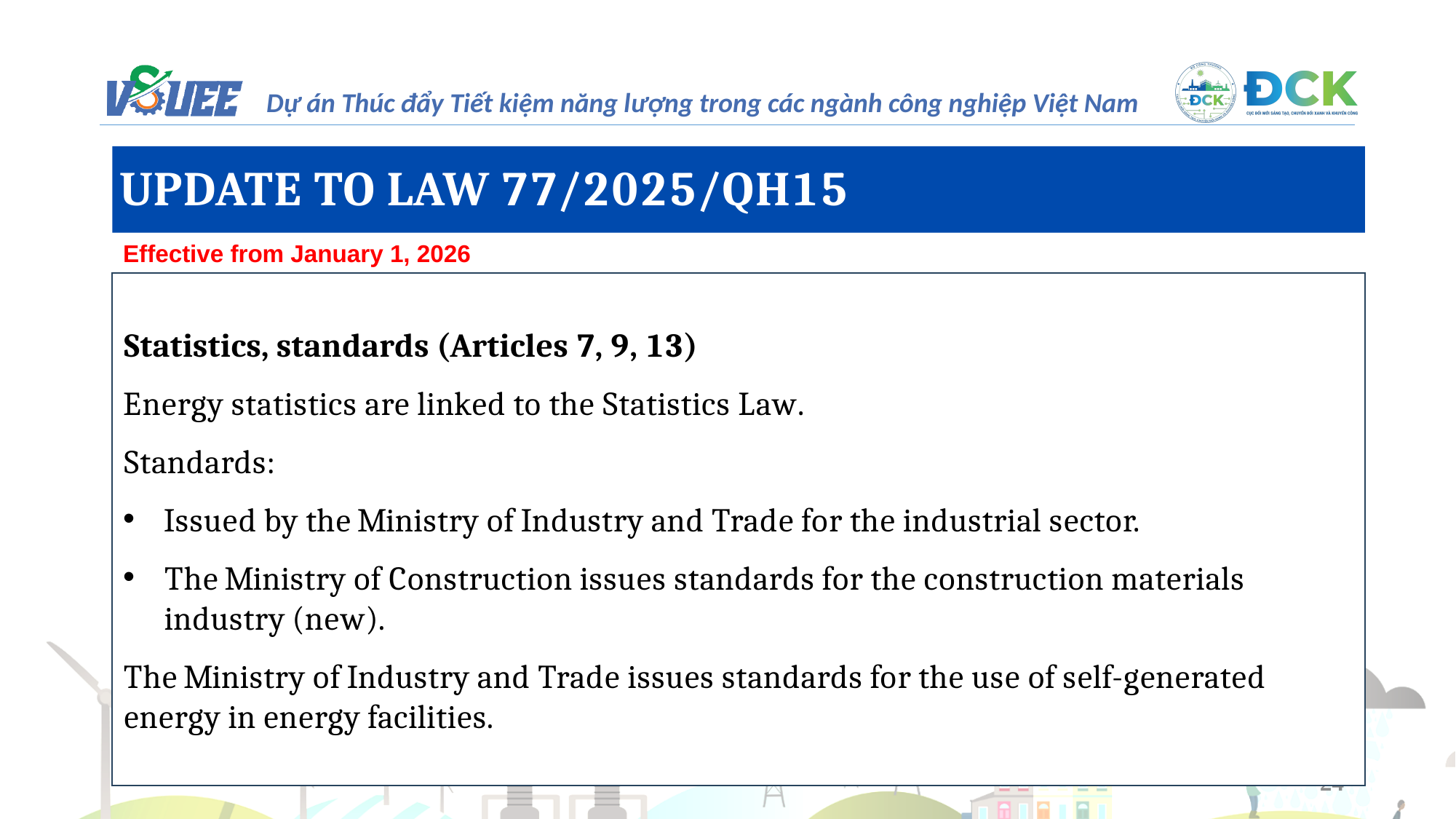

UPDATE TO LAW 77/2025/QH15
Effective from January 1, 2026
Statistics, standards (Articles 7, 9, 13)
Energy statistics are linked to the Statistics Law.
Standards:
Issued by the Ministry of Industry and Trade for the industrial sector.
The Ministry of Construction issues standards for the construction materials industry (new).
The Ministry of Industry and Trade issues standards for the use of self-generated energy in energy facilities.
24